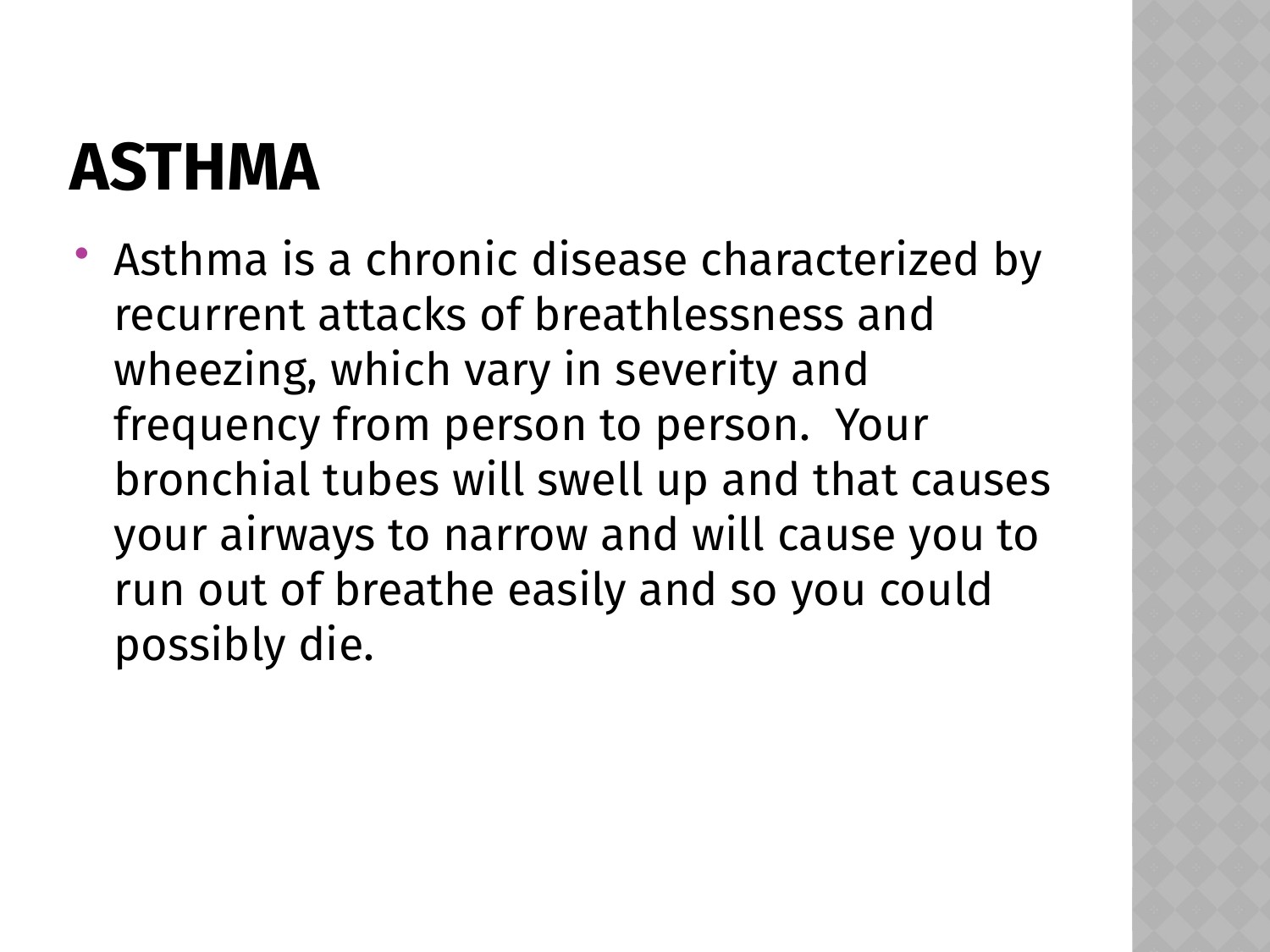

# Asthma
Asthma is a chronic disease characterized by recurrent attacks of breathlessness and wheezing, which vary in severity and frequency from person to person.  Your bronchial tubes will swell up and that causes your airways to narrow and will cause you to run out of breathe easily and so you could possibly die.